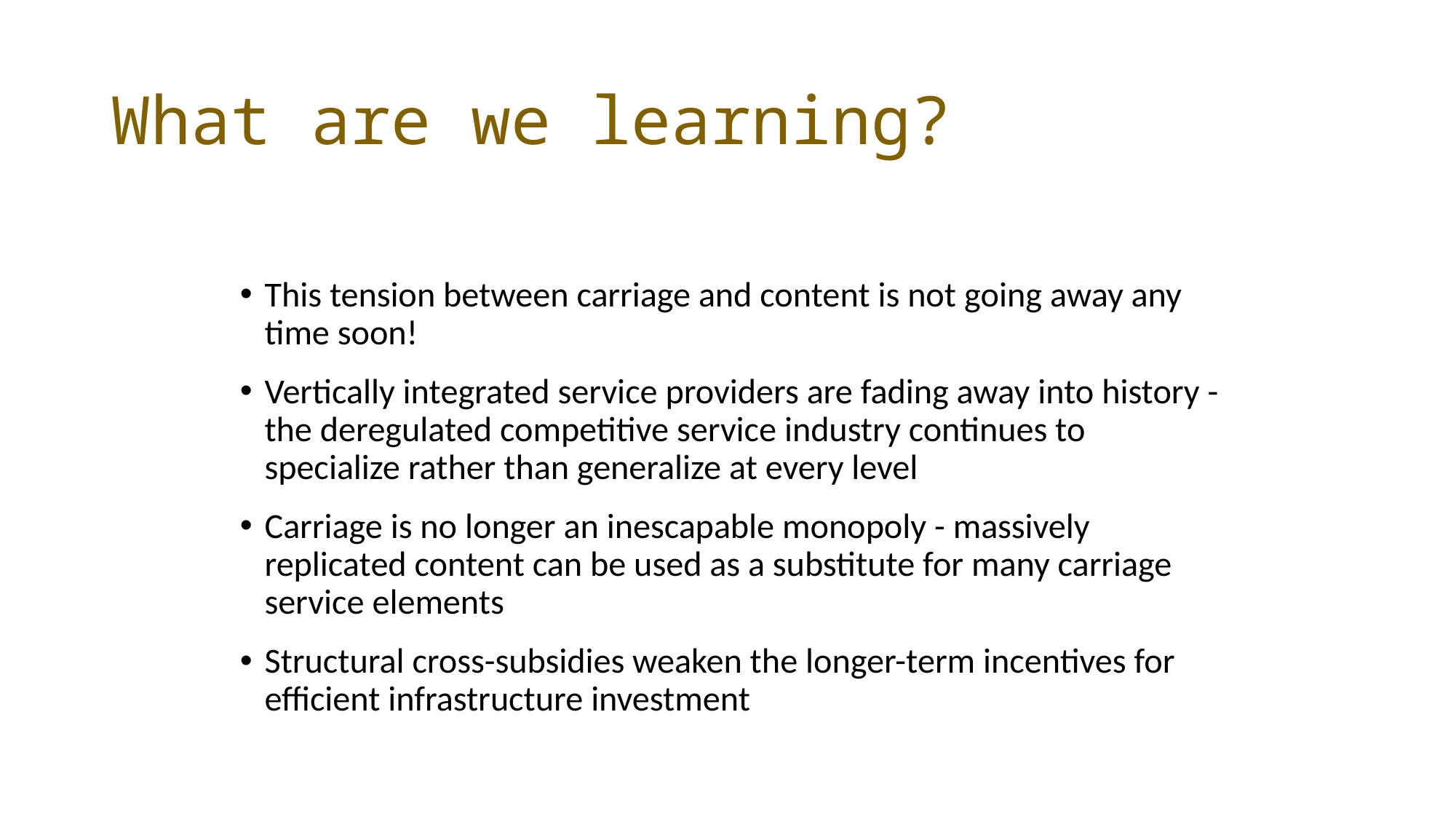

# What are we learning?
This tension between carriage and content is not going away any time soon!
Vertically integrated service providers are fading away into history - the deregulated competitive service industry continues to specialize rather than generalize at every level
Carriage is no longer an inescapable monopoly - massively replicated content can be used as a substitute for many carriage service elements
Structural cross-subsidies weaken the longer-term incentives for efficient infrastructure investment